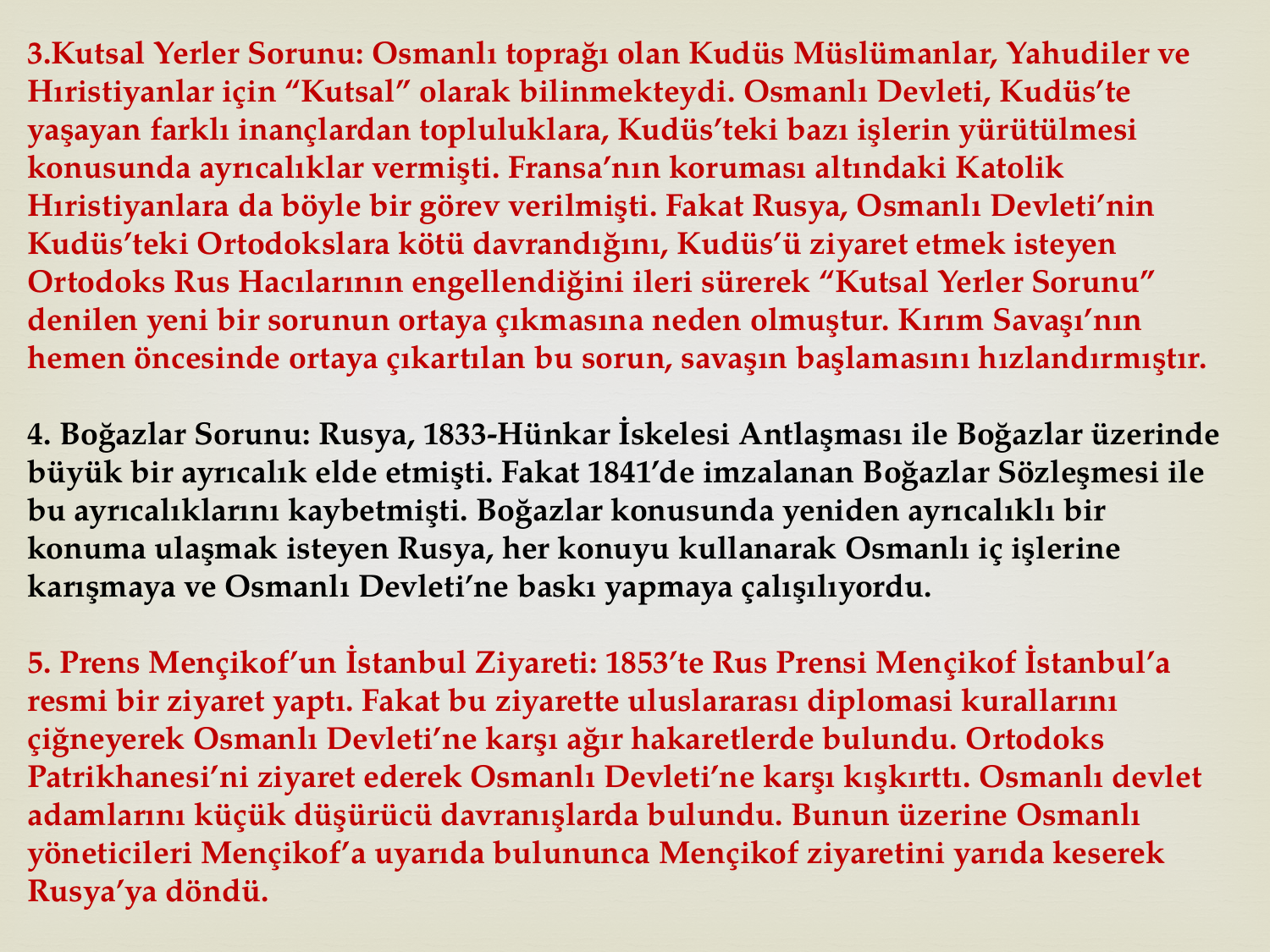

3.Kutsal Yerler Sorunu: Osmanlı toprağı olan Kudüs Müslümanlar, Yahudiler ve Hıristiyanlar için “Kutsal” olarak bilinmekteydi. Osmanlı Devleti, Kudüs’te yaşayan farklı inançlardan topluluklara, Kudüs’teki bazı işlerin yürütülmesi konusunda ayrıcalıklar vermişti. Fransa’nın koruması altındaki Katolik Hıristiyanlara da böyle bir görev verilmişti. Fakat Rusya, Osmanlı Devleti’nin Kudüs’teki Ortodokslara kötü davrandığını, Kudüs’ü ziyaret etmek isteyen Ortodoks Rus Hacılarının engellendiğini ileri sürerek “Kutsal Yerler Sorunu” denilen yeni bir sorunun ortaya çıkmasına neden olmuştur. Kırım Savaşı’nın hemen öncesinde ortaya çıkartılan bu sorun, savaşın başlamasını hızlandırmıştır.

4. Boğazlar Sorunu: Rusya, 1833-Hünkar İskelesi Antlaşması ile Boğazlar üzerinde büyük bir ayrıcalık elde etmişti. Fakat 1841’de imzalanan Boğazlar Sözleşmesi ile bu ayrıcalıklarını kaybetmişti. Boğazlar konusunda yeniden ayrıcalıklı bir konuma ulaşmak isteyen Rusya, her konuyu kullanarak Osmanlı iç işlerine karışmaya ve Osmanlı Devleti’ne baskı yapmaya çalışılıyordu.

5. Prens Mençikof’un İstanbul Ziyareti: 1853’te Rus Prensi Mençikof İstanbul’a resmi bir ziyaret yaptı. Fakat bu ziyarette uluslararası diplomasi kurallarını çiğneyerek Osmanlı Devleti’ne karşı ağır hakaretlerde bulundu. Ortodoks Patrikhanesi’ni ziyaret ederek Osmanlı Devleti’ne karşı kışkırttı. Osmanlı devlet adamlarını küçük düşürücü davranışlarda bulundu. Bunun üzerine Osmanlı yöneticileri Mençikof’a uyarıda bulununca Mençikof ziyaretini yarıda keserek Rusya’ya döndü.